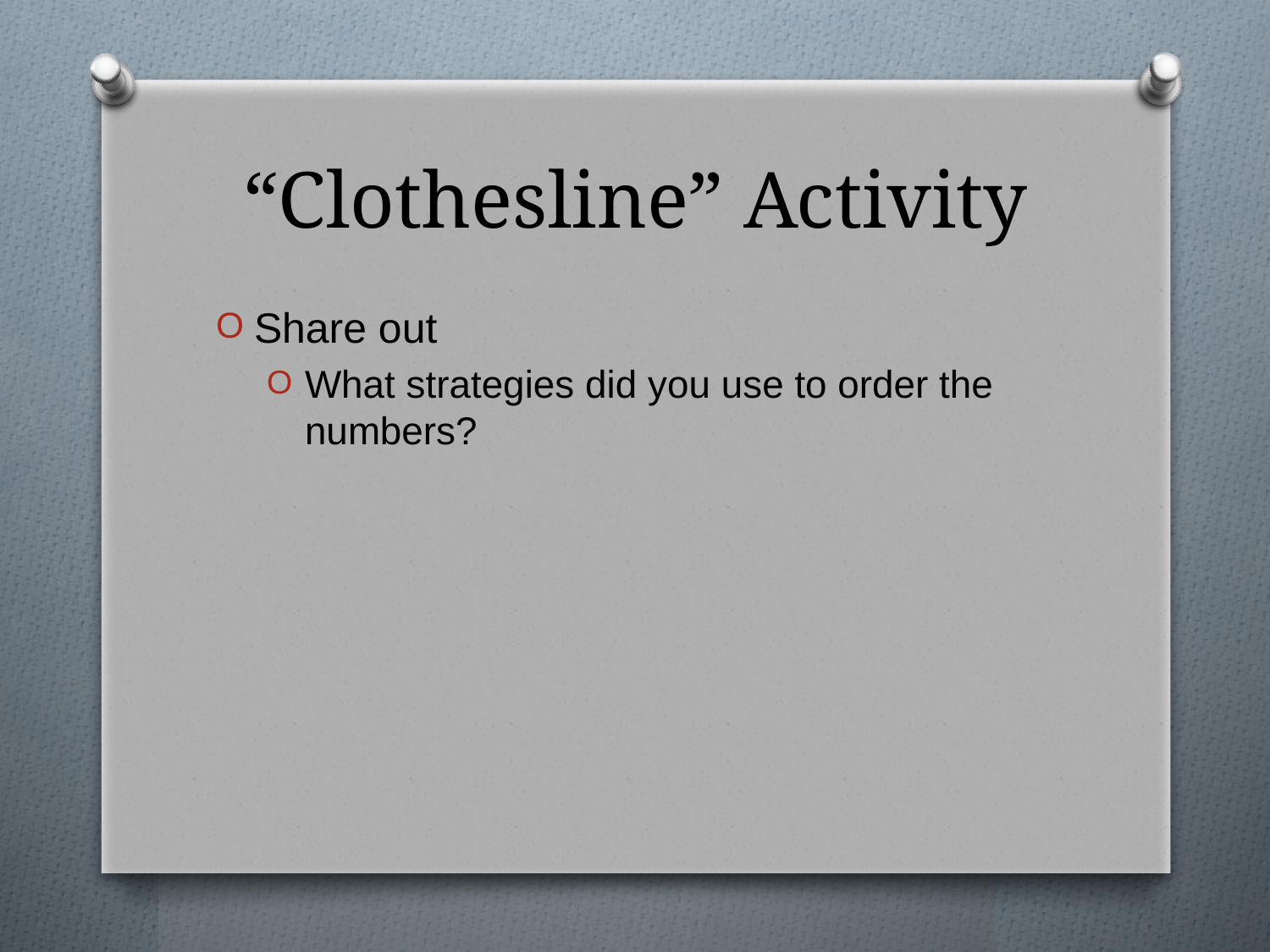

# “Clothesline” Activity
Share out
What strategies did you use to order the numbers?